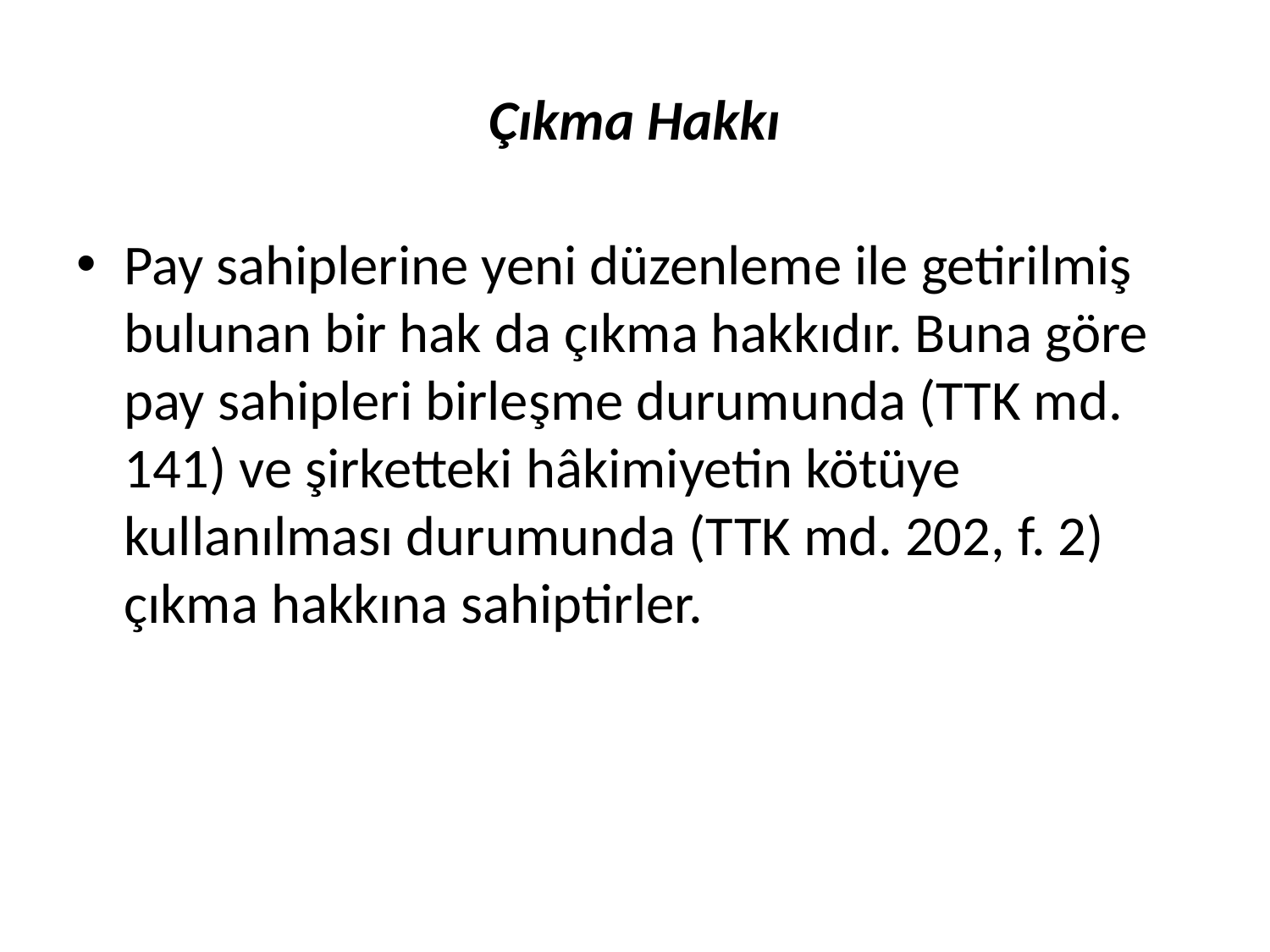

# Çıkma Hakkı
Pay sahiplerine yeni düzenleme ile getirilmiş bulunan bir hak da çıkma hakkıdır. Buna göre pay sahipleri birleşme durumunda (TTK md. 141) ve şirketteki hâkimiyetin kötüye kullanılması durumunda (TTK md. 202, f. 2) çıkma hakkına sahiptirler.